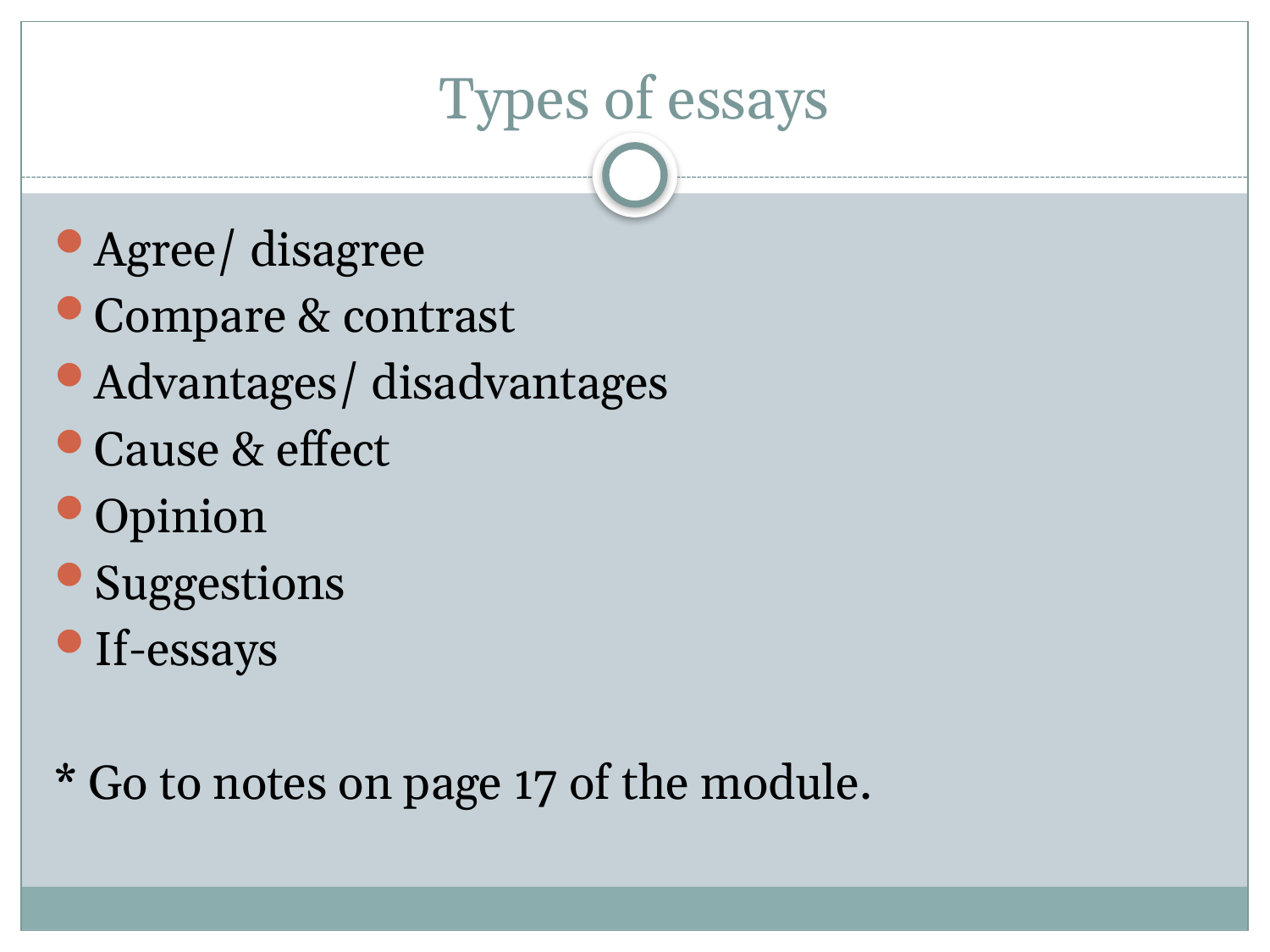

# Types of essays
Agree/ disagree
Compare & contrast
Advantages/ disadvantages
Cause & effect
Opinion
Suggestions
If-essays

* Go to notes on page 17 of the module.